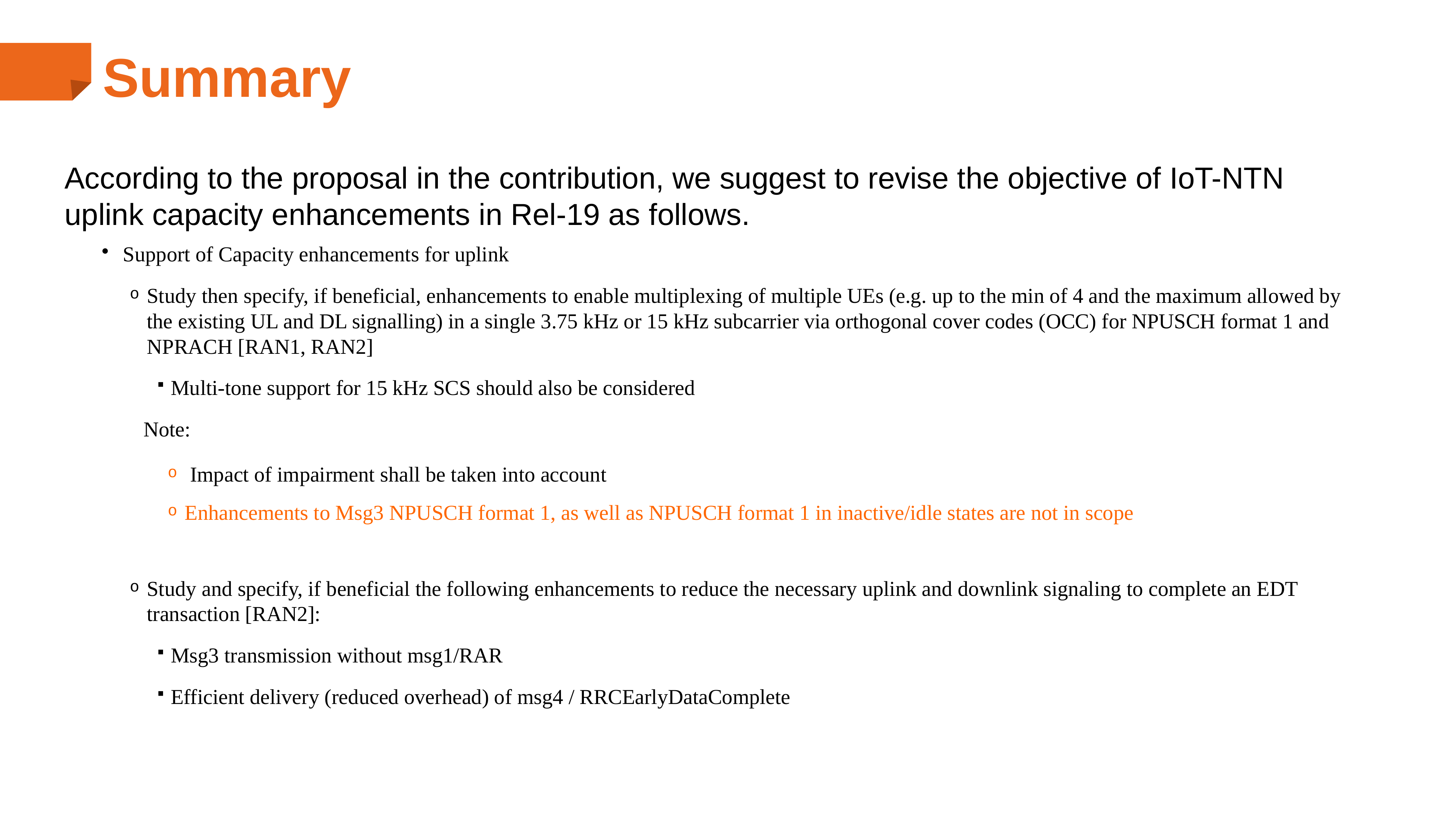

# Summary
According to the proposal in the contribution, we suggest to revise the objective of IoT-NTN uplink capacity enhancements in Rel-19 as follows.
Support of Capacity enhancements for uplink
Study then specify, if beneficial, enhancements to enable multiplexing of multiple UEs (e.g. up to the min of 4 and the maximum allowed by the existing UL and DL signalling) in a single 3.75 kHz or 15 kHz subcarrier via orthogonal cover codes (OCC) for NPUSCH format 1 and NPRACH [RAN1, RAN2]
Multi-tone support for 15 kHz SCS should also be considered
Note:
 Impact of impairment shall be taken into account
Enhancements to Msg3 NPUSCH format 1, as well as NPUSCH format 1 in inactive/idle states are not in scope

Study and specify, if beneficial the following enhancements to reduce the necessary uplink and downlink signaling to complete an EDT transaction [RAN2]:
Msg3 transmission without msg1/RAR
Efficient delivery (reduced overhead) of msg4 / RRCEarlyDataComplete